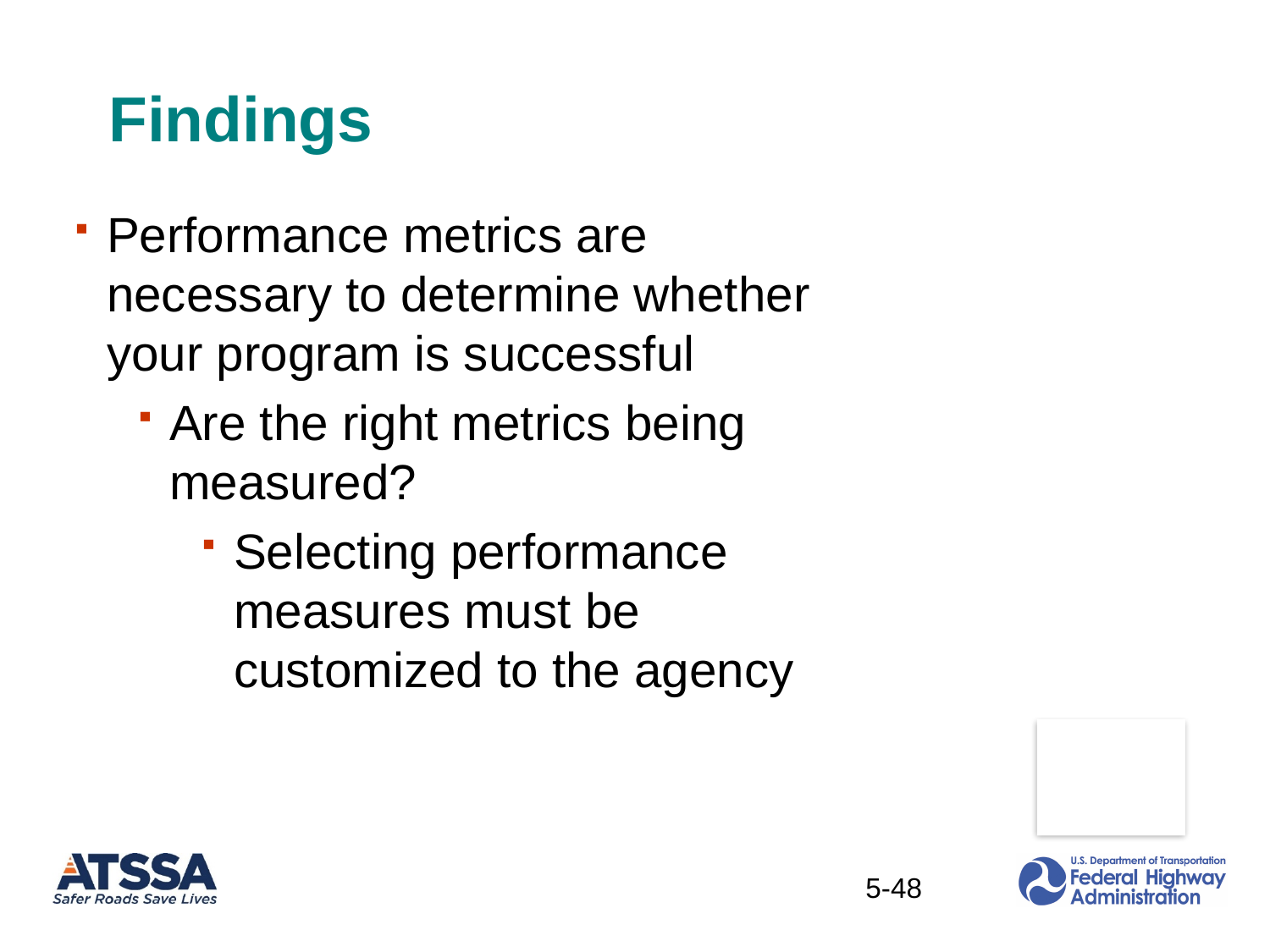

# Findings
Performance metrics are necessary to determine whether  your program is successful
Are the right metrics being measured?
Selecting performance measures must be customized to the agency